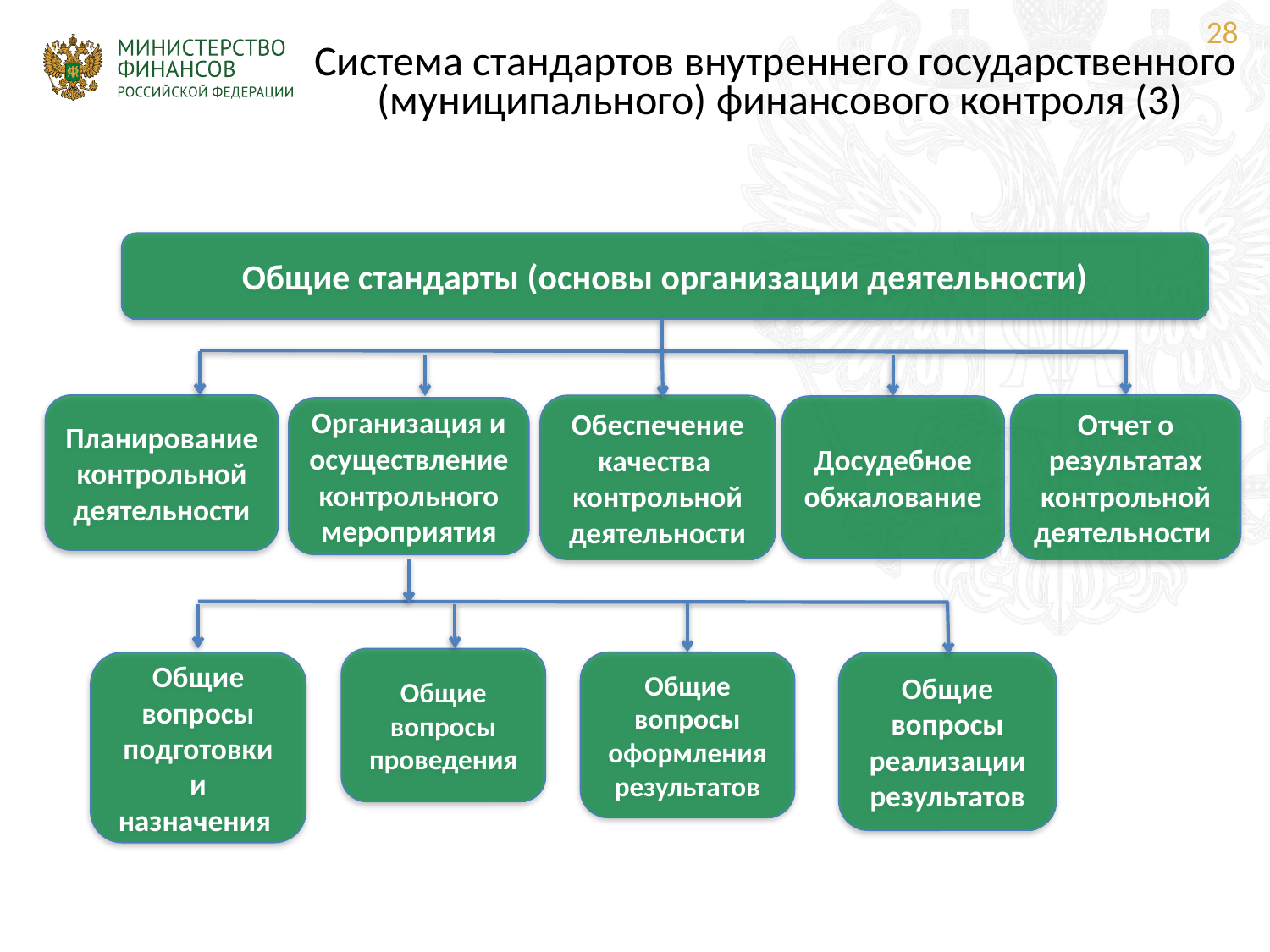

28
Система стандартов внутреннего государственного
(муниципального) финансового контроля (3)

Общие стандарты (основы организации деятельности)
Планирование контрольной деятельности
Отчет о результатах контрольной деятельности
Обеспечение качества  контрольной деятельности
Досудебное обжалование
Организация и осуществление контрольного мероприятия
Общие вопросы проведения
Общие вопросы оформления результатов
Общие вопросы реализации результатов
Общие вопросы подготовки и назначения